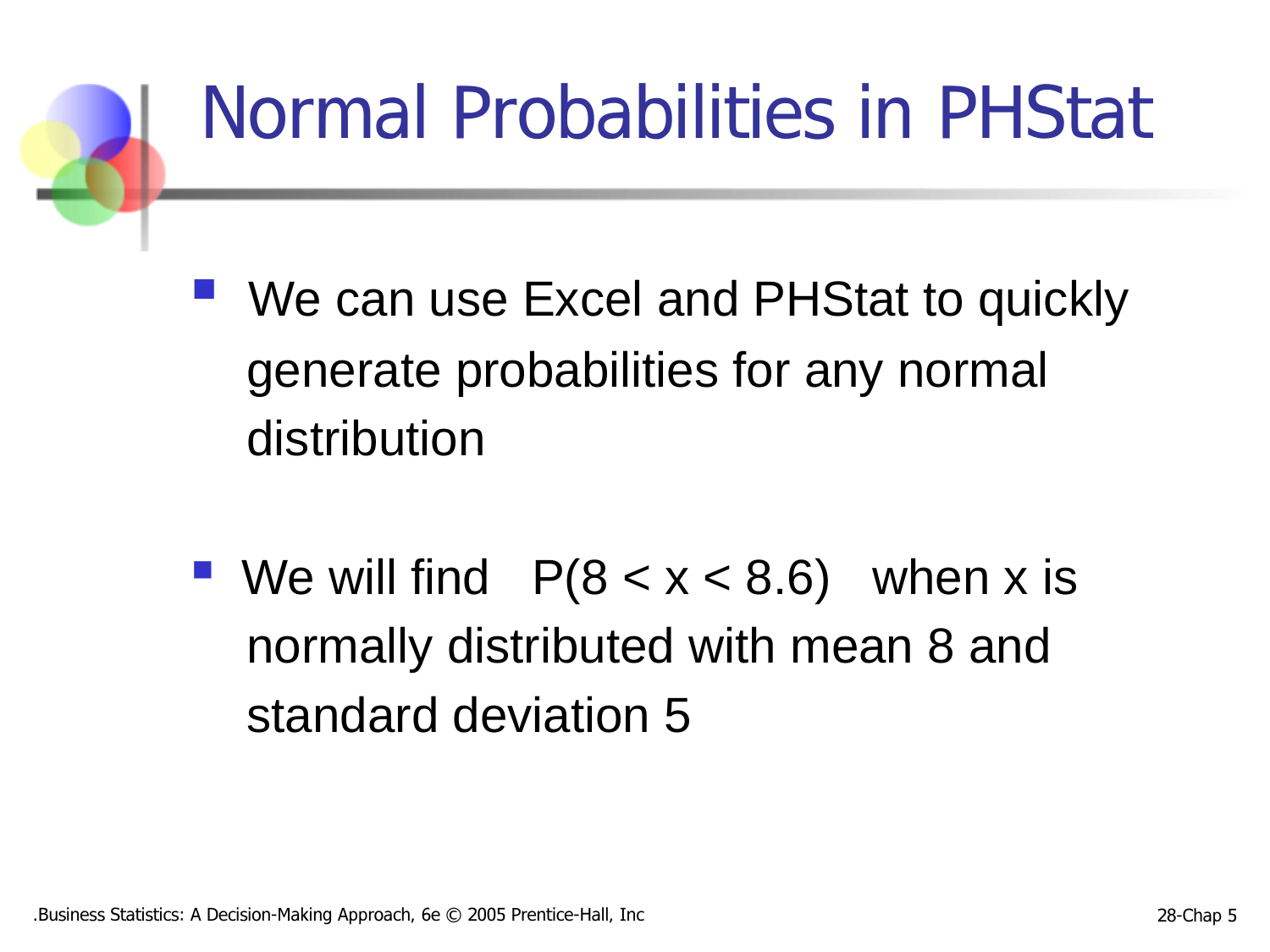

Normal Probabilities in PHStat
  We can use Excel and PHStat to quickly
    generate probabilities for any normal
    distribution

  We will find   P(8 < x < 8.6)   when x is
    normally distributed with mean 8 and
    standard deviation 5
Business Statistics: A Decision-Making Approach, 6e © 2005 Prentice-Hall, Inc.
Chap 5-28